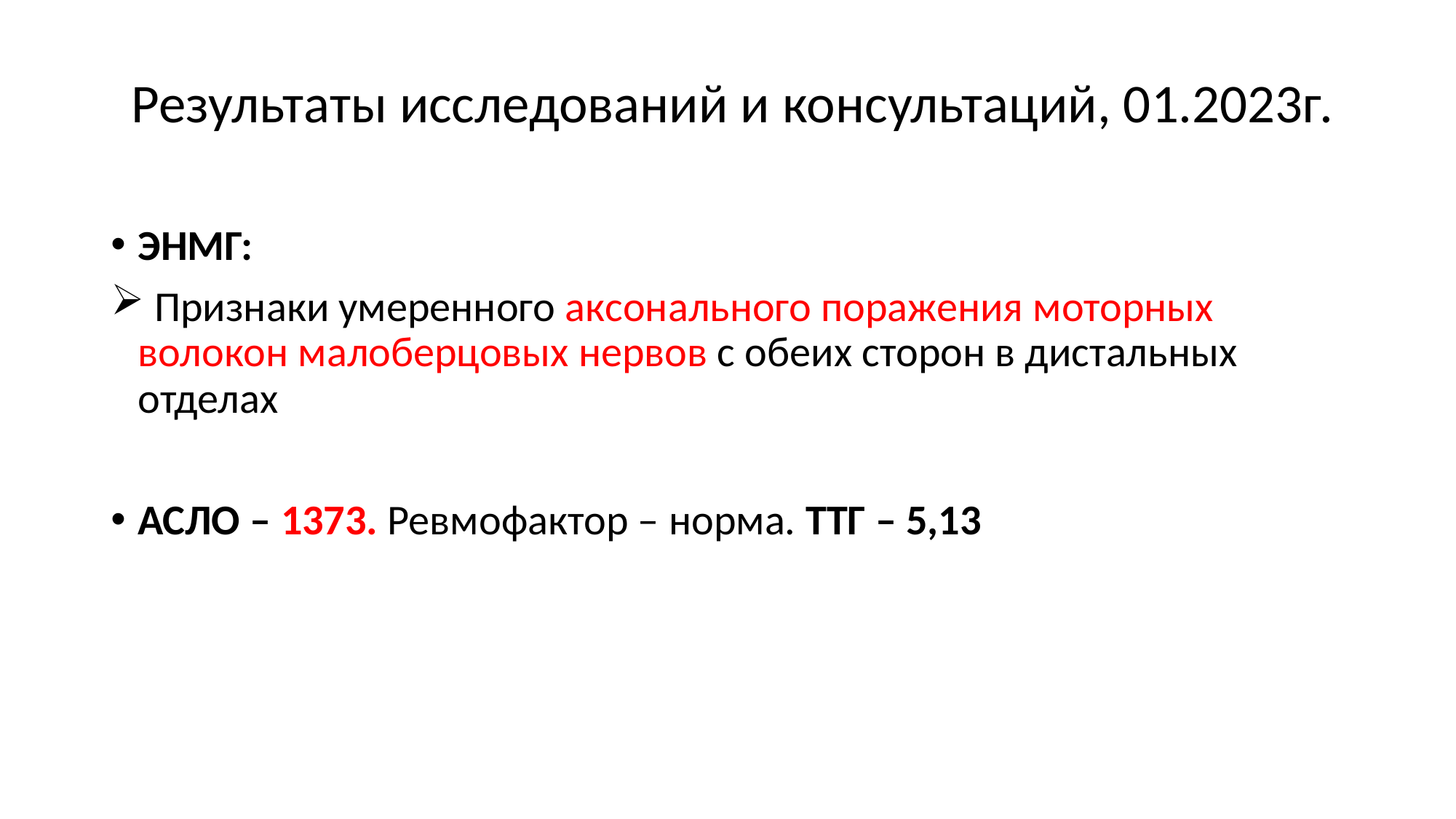

# Результаты исследований и консультаций, 01.2023г.
ЭНМГ:
 Признаки умеренного аксонального поражения моторных волокон малоберцовых нервов с обеих сторон в дистальных отделах

АСЛО – 1373. Ревмофактор – норма. ТТГ – 5,13